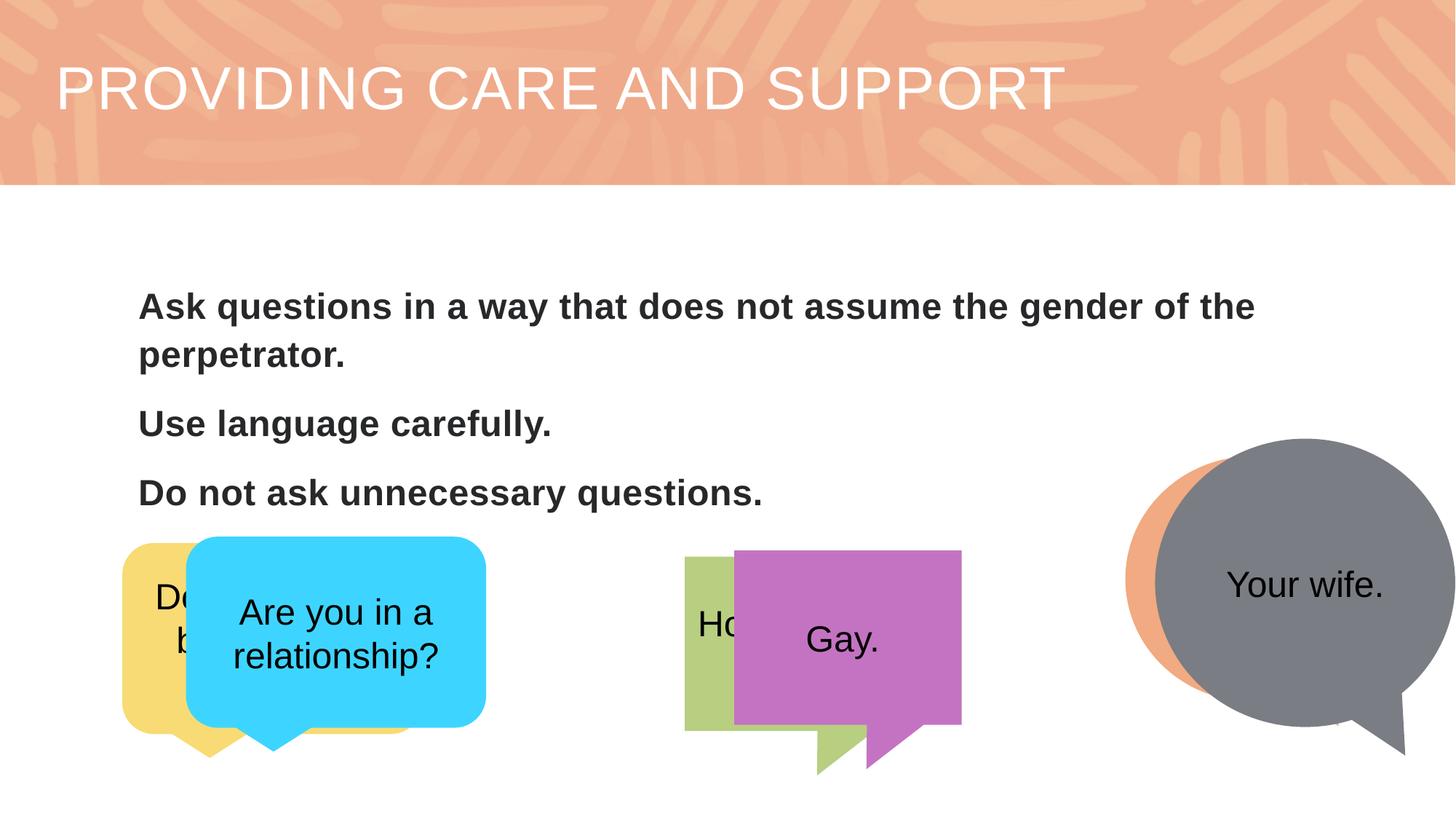

# Providing care and support
Ask questions in a way that does not assume the gender of the perpetrator.
Use language carefully.
Do not ask unnecessary questions.
Your wife.
Your friend.
Are you in a relationship?
Do you have a boyfriend or husband?
Gay.
Homosexual.